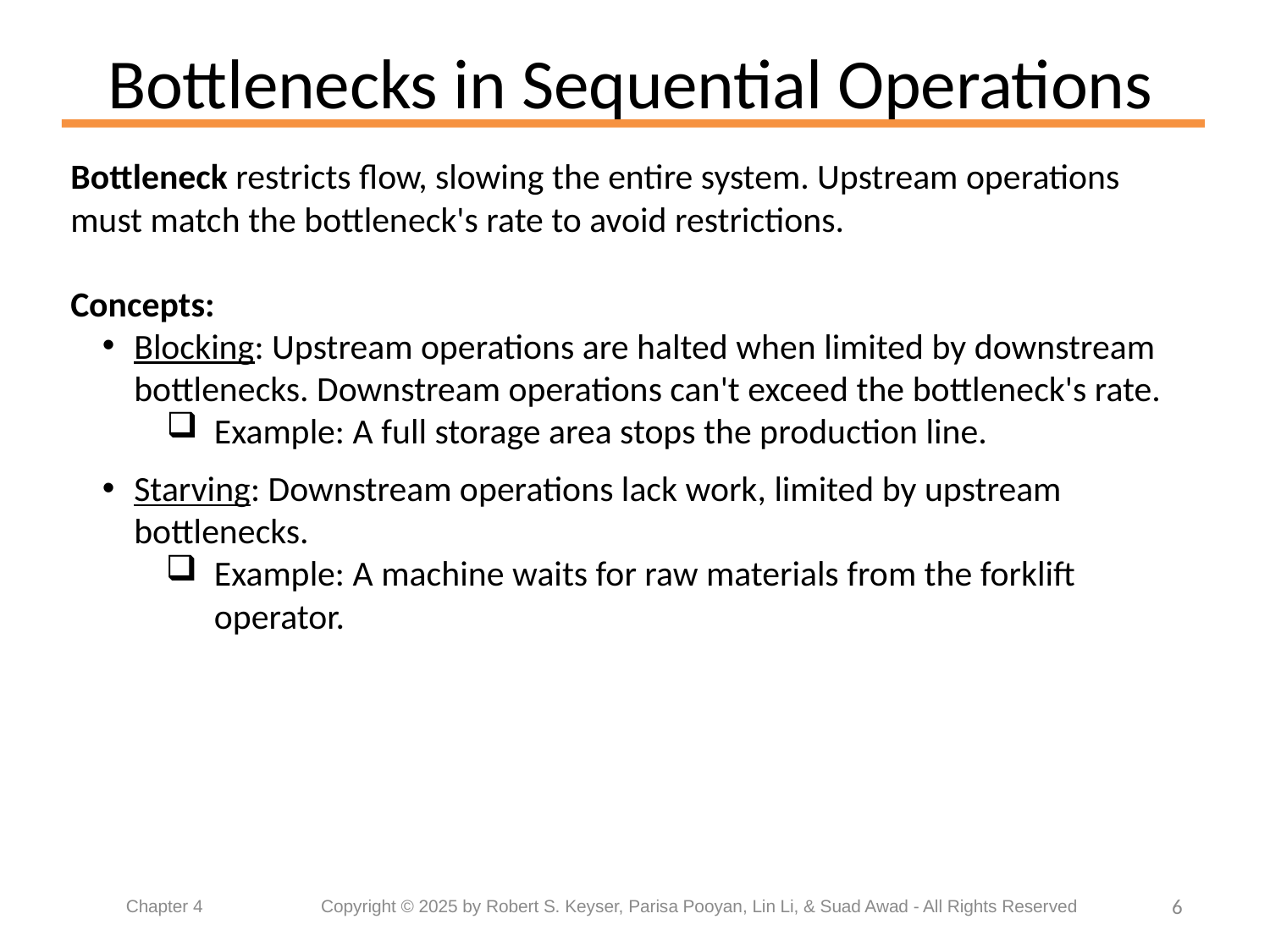

# Bottlenecks in Sequential Operations

Bottleneck restricts flow, slowing the entire system. Upstream operations must match the bottleneck's rate to avoid restrictions.

Concepts:
Blocking: Upstream operations are halted when limited by downstream bottlenecks. Downstream operations can't exceed the bottleneck's rate.
Example: A full storage area stops the production line.
Starving: Downstream operations lack work, limited by upstream bottlenecks.
Example: A machine waits for raw materials from the forklift operator.
6
Chapter 4	              Copyright © 2025 by Robert S. Keyser, Parisa Pooyan, Lin Li, & Suad Awad - All Rights Reserved